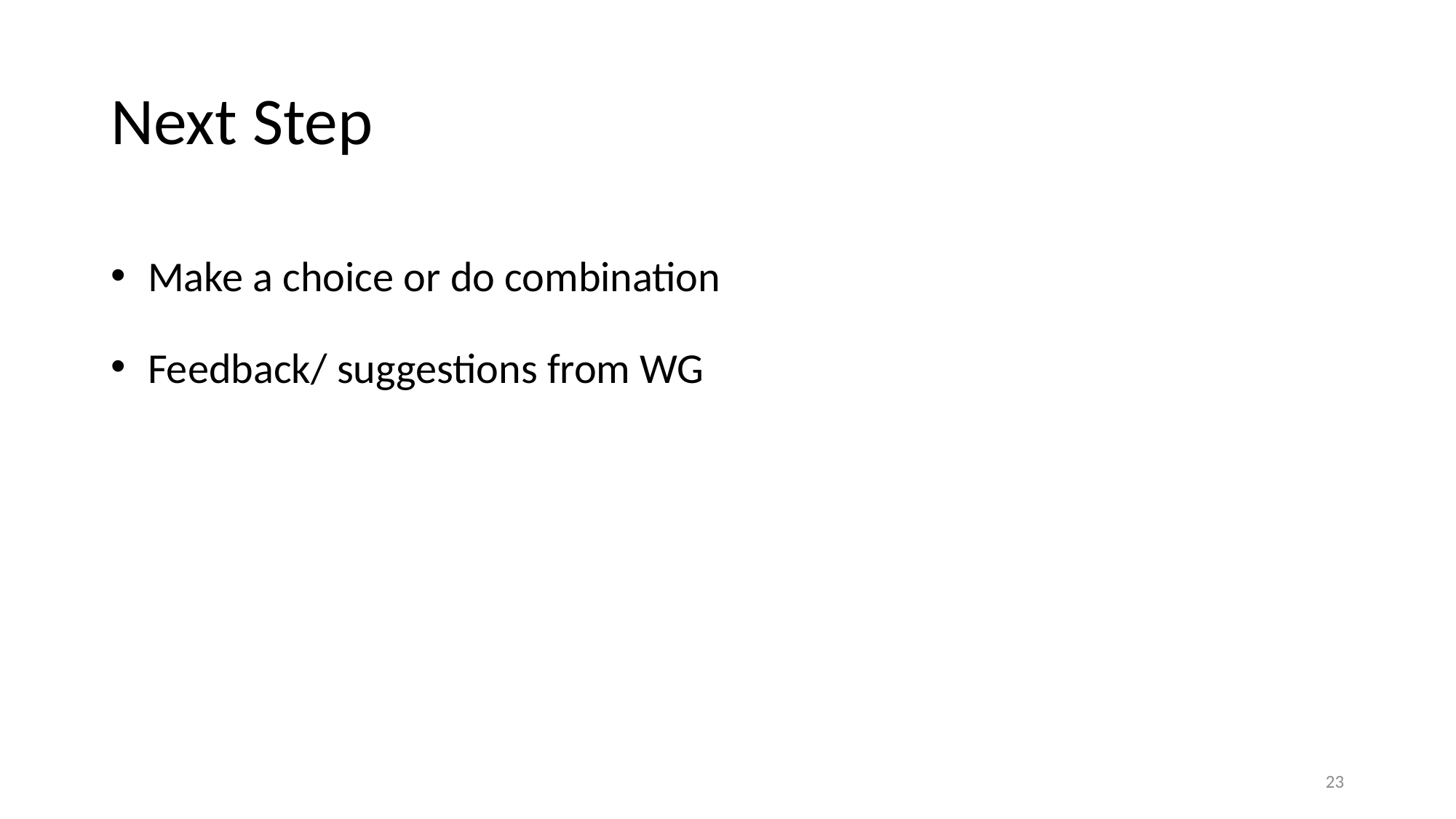

# Next Step
 Make a choice or do combination
 Feedback/ suggestions from WG
23